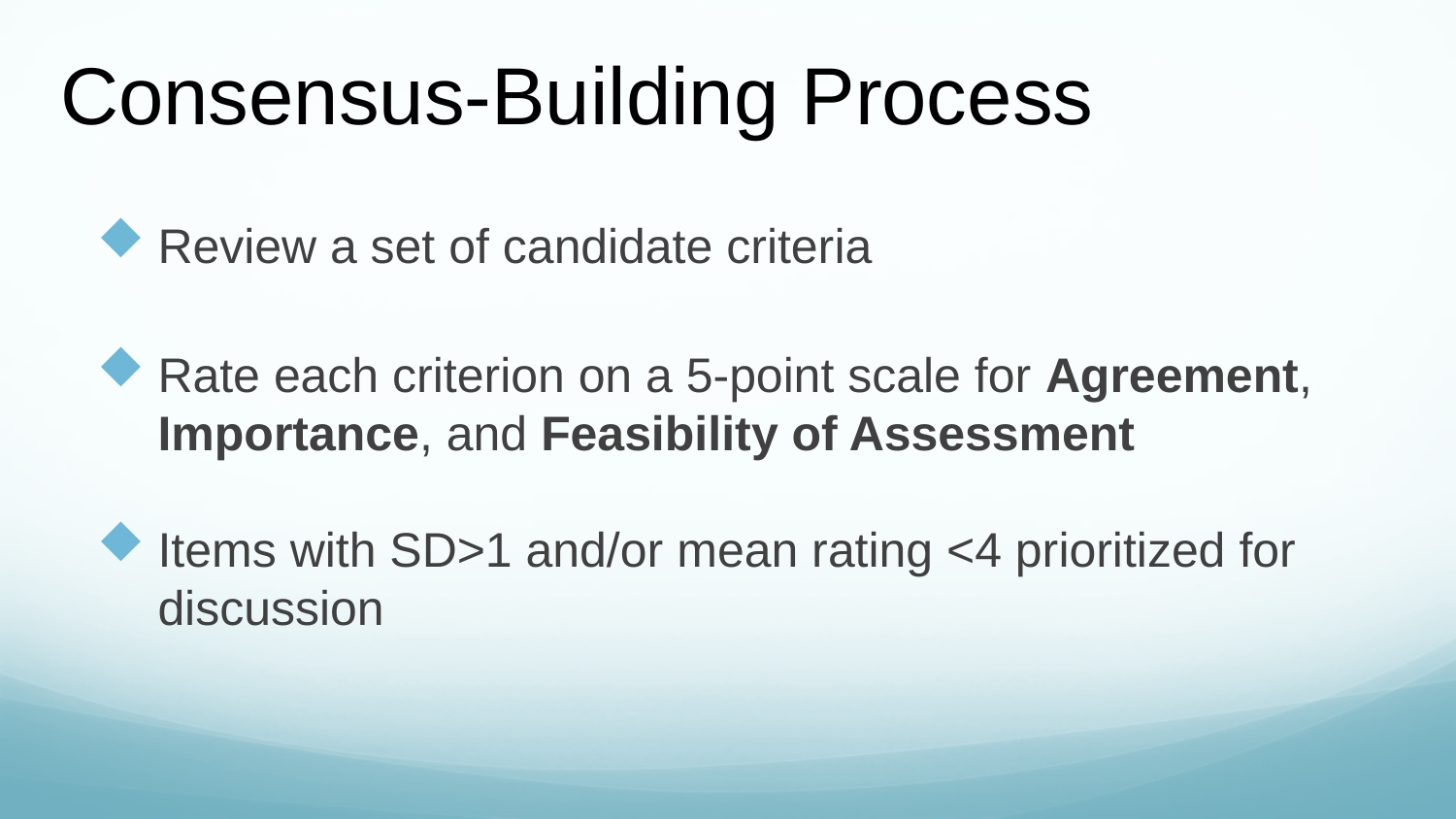

# Consensus-Building Process
Review a set of candidate criteria

Rate each criterion on a 5-point scale for Agreement, Importance, and Feasibility of Assessment

Items with SD>1 and/or mean rating <4 prioritized for discussion